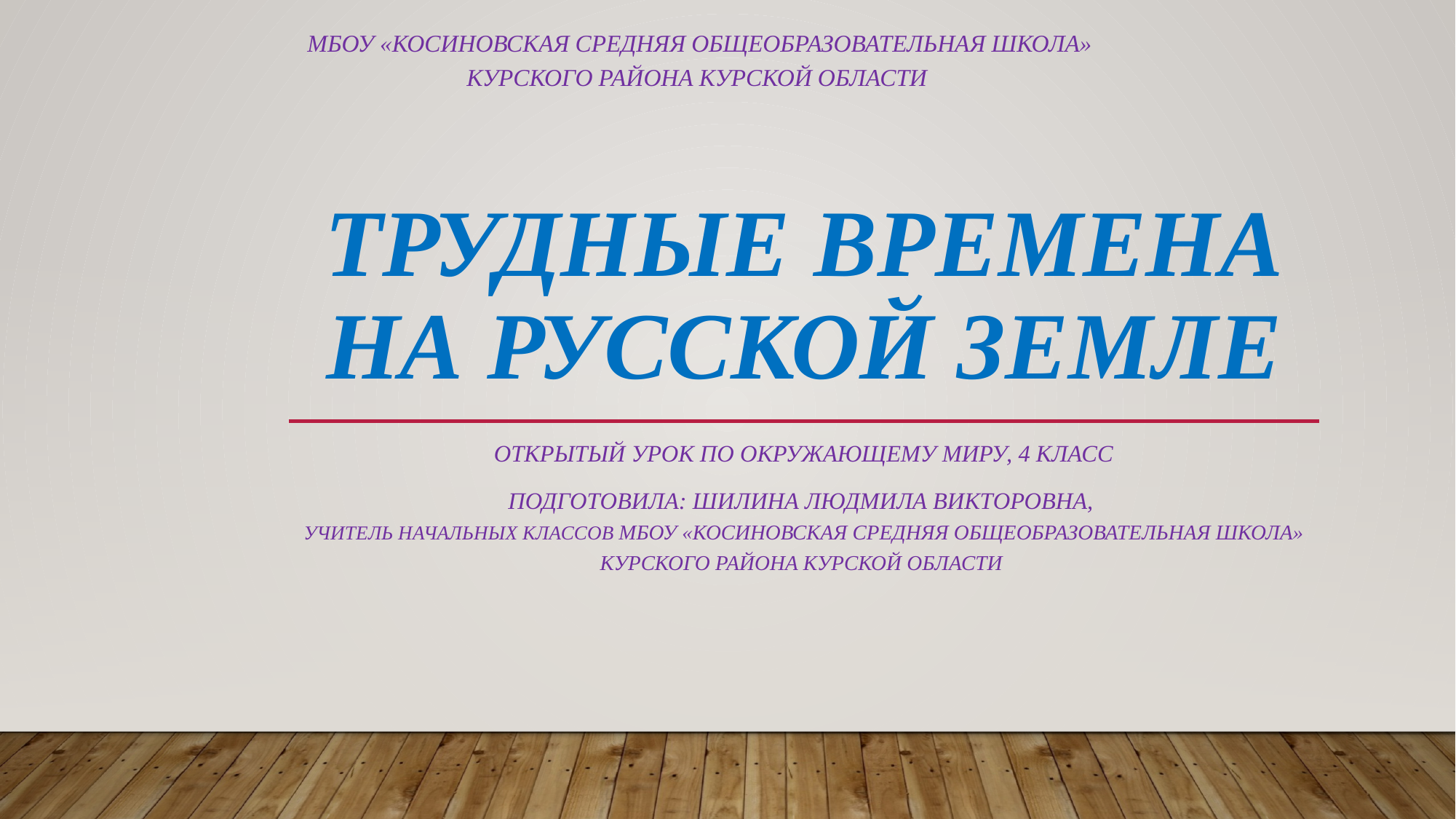

МБОУ «Косиновская средняя общеобразовательная школа»
курского района курской области
# Трудные времена на русской земле
Открытый урок по окружающему миру, 4 класс
подготовила: шилина людмила викторовна,
Учитель начальных классов МБОУ «Косиновская средняя общеобразовательная школа»
курского района курской области